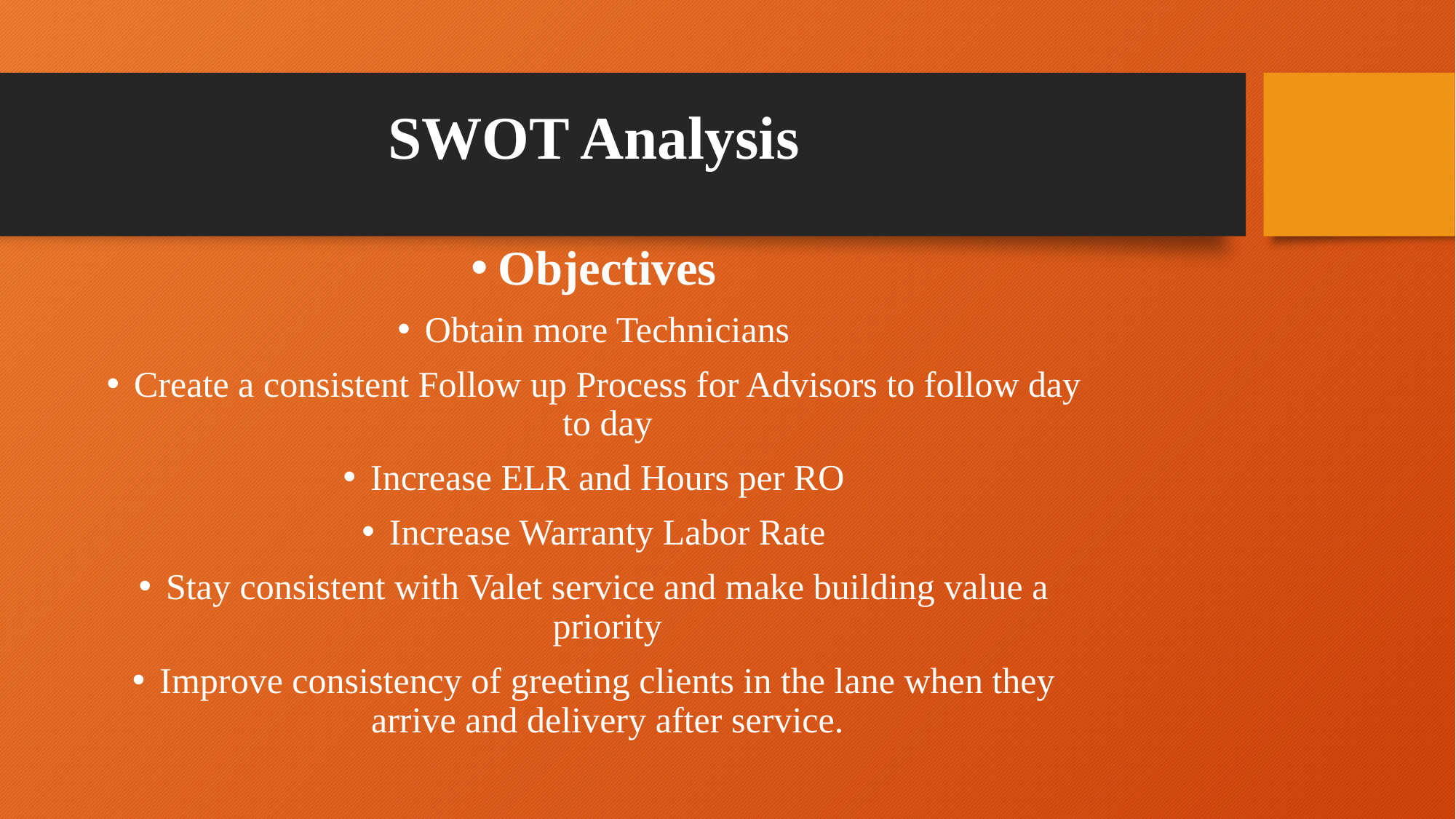

# SWOT Analysis
Objectives
Obtain more Technicians
Create a consistent Follow up Process for Advisors to follow day to day
Increase ELR and Hours per RO
Increase Warranty Labor Rate
Stay consistent with Valet service and make building value a priority
Improve consistency of greeting clients in the lane when they arrive and delivery after service.